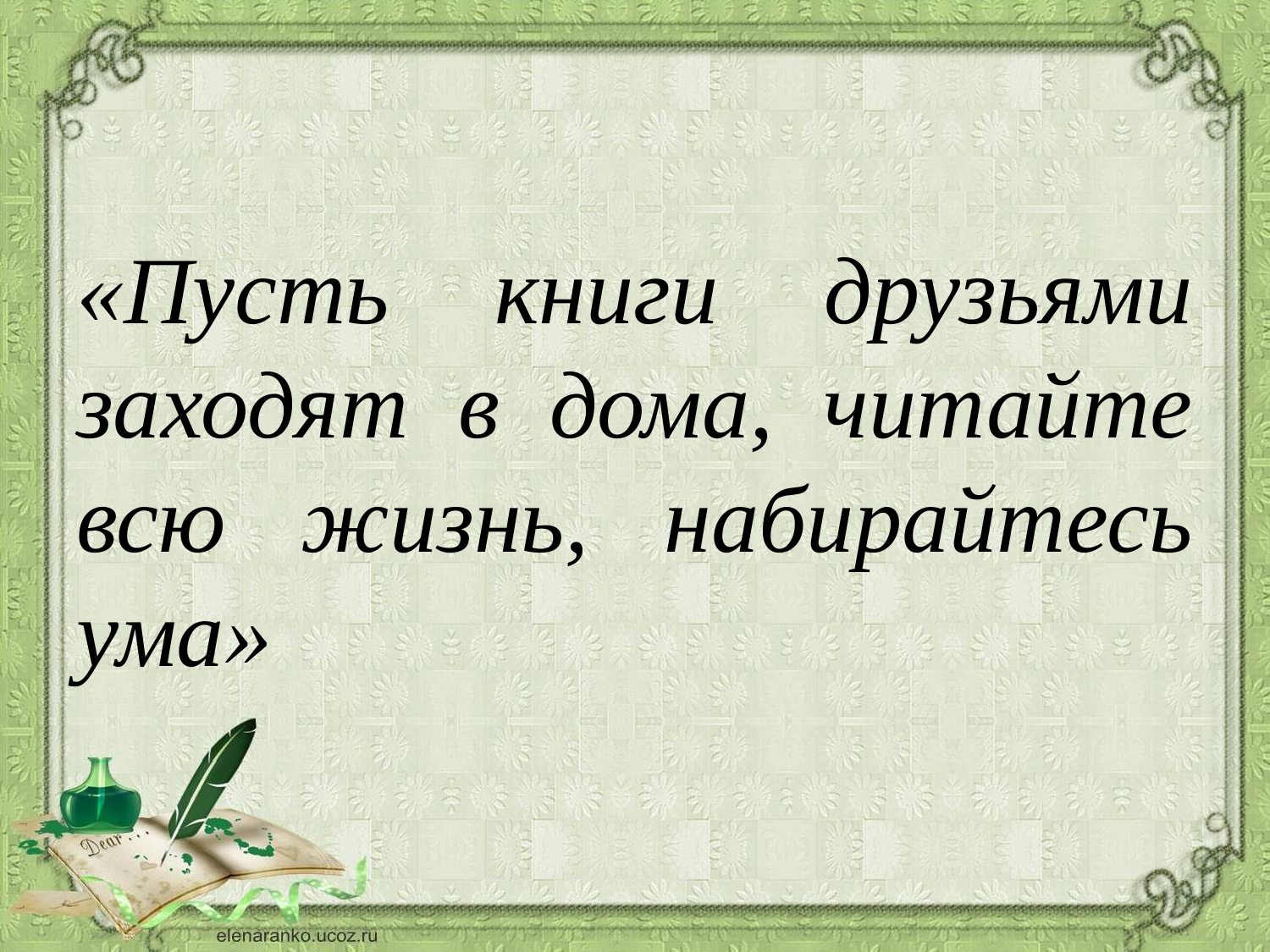

#
«Пусть книги друзьями заходят в дома, читайте всю жизнь, набирайтесь ума»